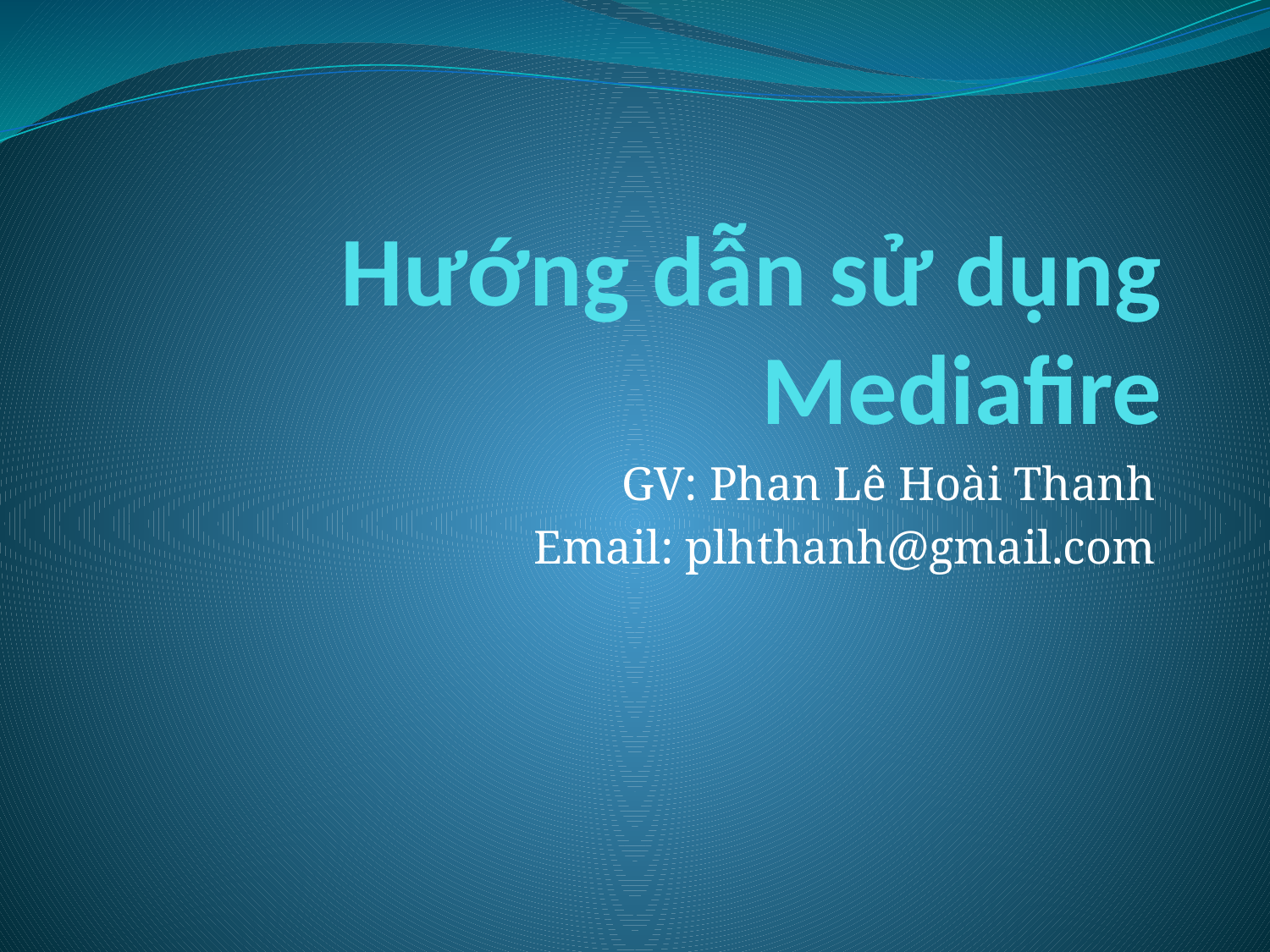

# Hướng dẫn sử dụng Mediafire
GV: Phan Lê Hoài Thanh
Email: plhthanh@gmail.com